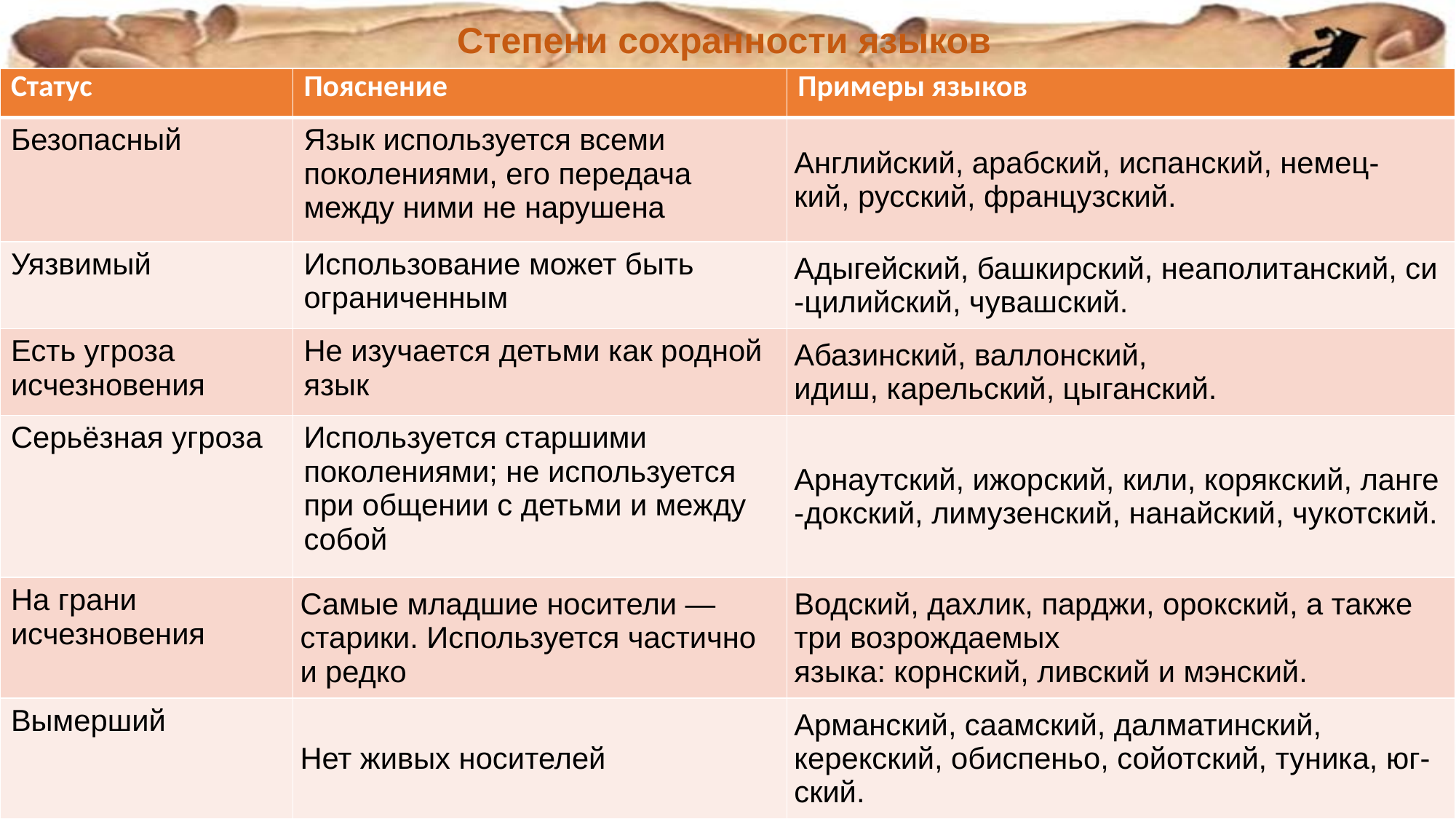

# Степени сохранности языков
| Статус | Пояснение | Примеры языков |
| --- | --- | --- |
| Безопасный | Язык используется всеми поколениями, его передача между ними не нарушена | Английский, арабский, испанский, немец-кий, русский, французский. |
| Уязвимый | Использование может быть ограниченным | Адыгейский, башкирский, неаполитанский, си-цилийский, чувашский. |
| Есть угроза исчезновения | Не изучается детьми как родной язык | Абазинский, валлонский,  идиш, карельский, цыганский. |
| Серьёзная угроза | Используется старшими поколениями; не используется при общении с детьми и между собой | Арнаутский, ижорский, кили, корякский, ланге-докский, лимузенский, нанайский, чукотский. |
| На грани исчезновения | Самые младшие носители — старики. Используется частично и редко | Водский, дахлик, парджи, орокский, а также три возрождаемых языка: корнский, ливский и мэнский. |
| Вымерший | Нет живых носителей | Арманский, саамский, далматинский, керекский, обиспеньо, сойотский, туника, юг-ский. |